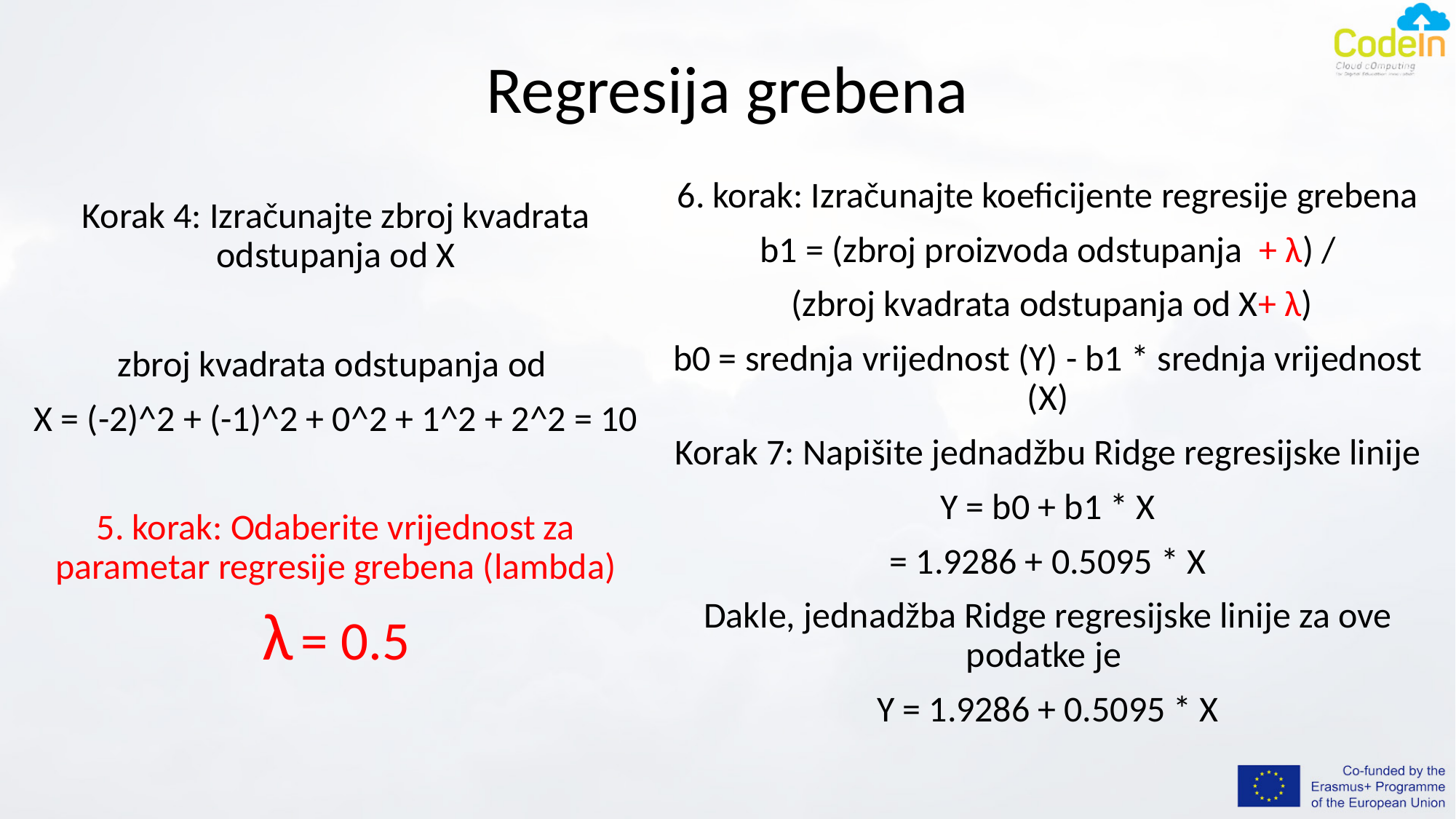

# Regresija grebena
6. korak: Izračunajte koeficijente regresije grebena
b1 = (zbroj proizvoda odstupanja  + λ) /
 (zbroj kvadrata odstupanja od X+ λ)
b0 = srednja vrijednost (Y) - b1 * srednja vrijednost (X)
Korak 7: Napišite jednadžbu Ridge regresijske linije
Y = b0 + b1 * X
= 1.9286 + 0.5095 * X
Dakle, jednadžba Ridge regresijske linije za ove podatke je
Y = 1.9286 + 0.5095 * X
Korak 4: Izračunajte zbroj kvadrata odstupanja od X

zbroj kvadrata odstupanja od
X = (-2)^2 + (-1)^2 + 0^2 + 1^2 + 2^2 = 10

5. korak: Odaberite vrijednost za parametar regresije grebena (lambda)
λ = 0.5